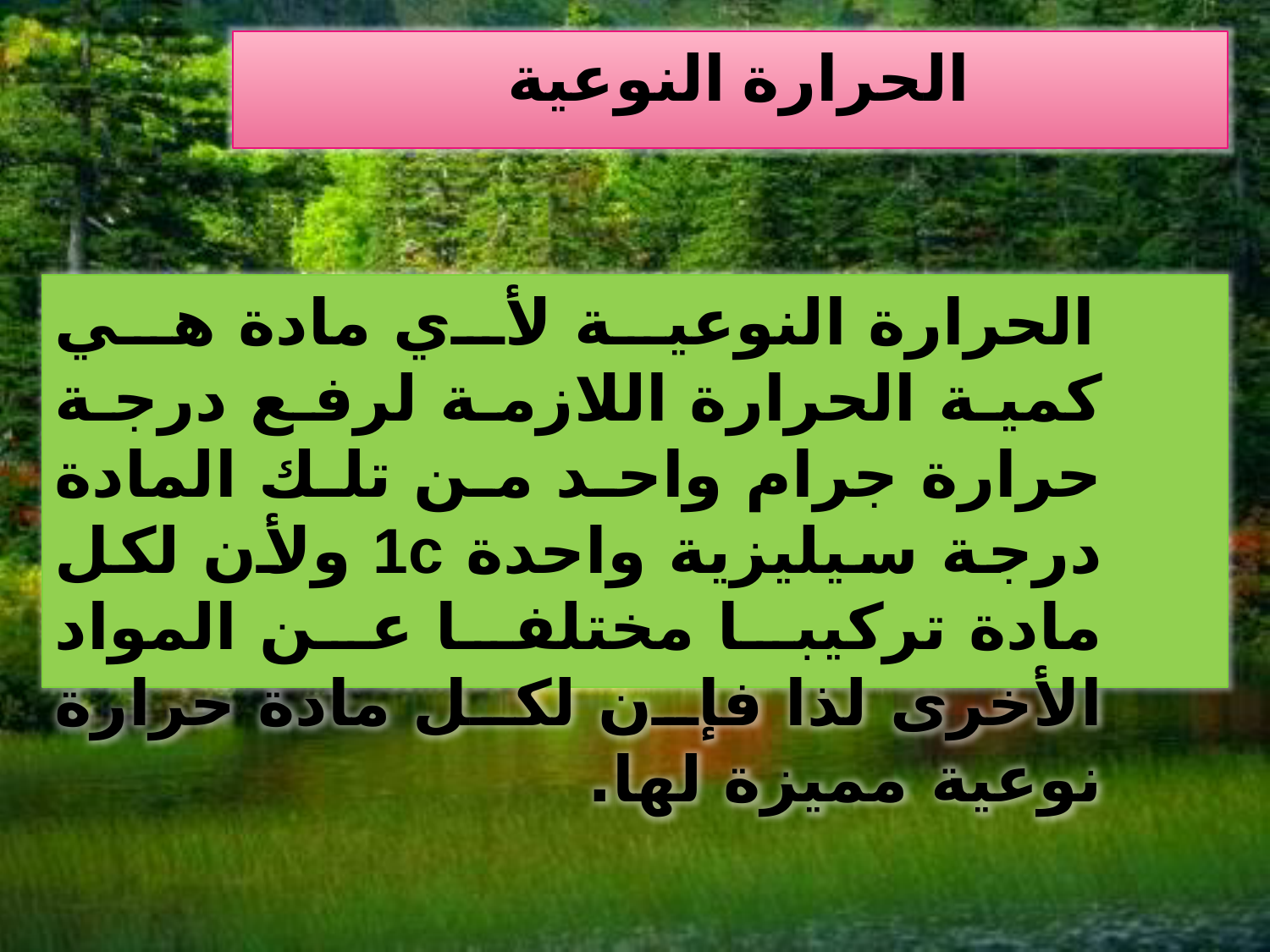

الحرارة النوعية
     الحرارة النوعية لأي مادة هي كمية الحرارة اللازمة لرفع درجة حرارة جرام واحد من تلك المادة درجة سيليزية واحدة 1c ولأن لكل مادة تركيبا مختلفا عن المواد الأخرى لذا فإن لكل مادة حرارة نوعية مميزة لها.